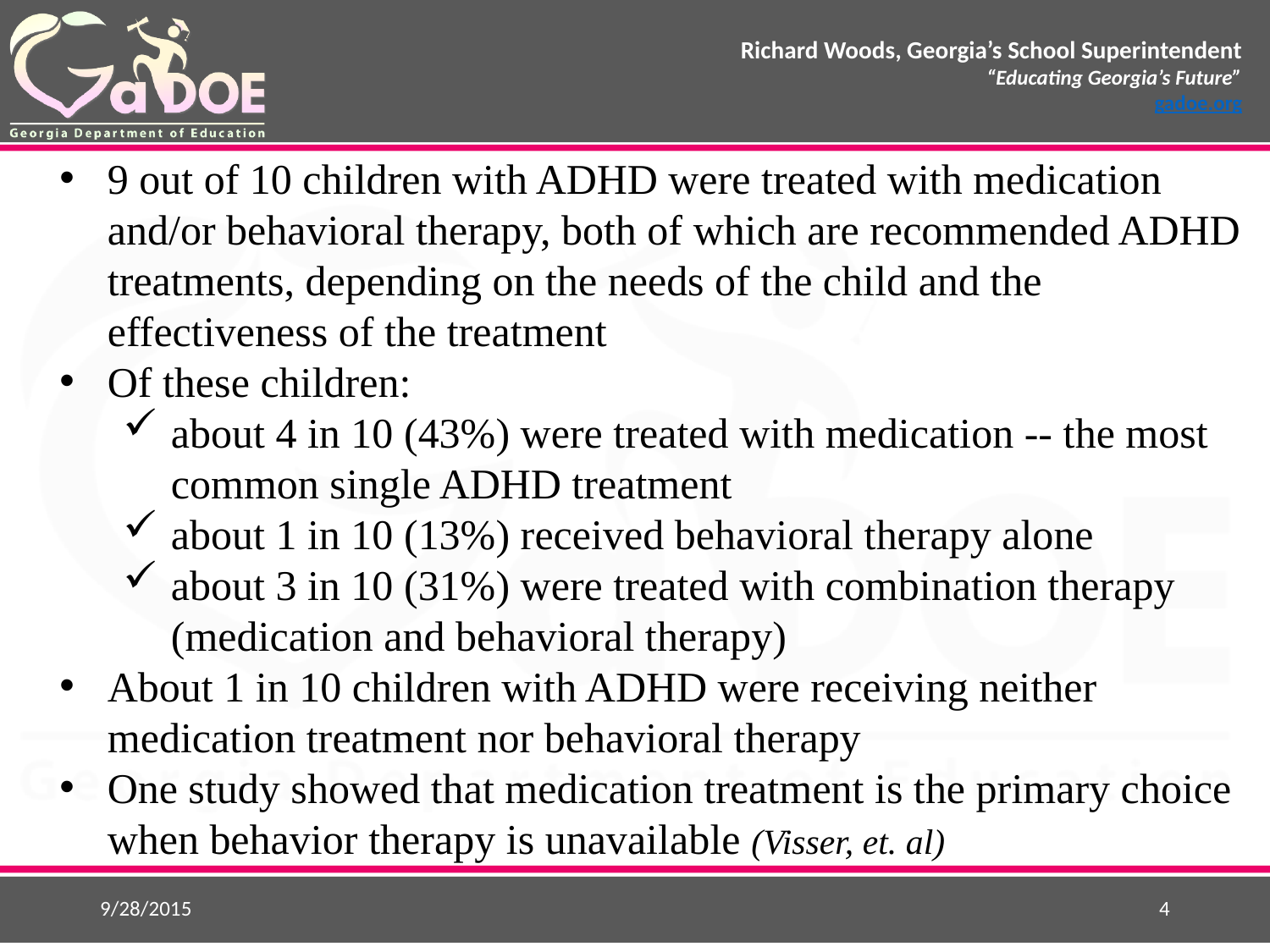

9 out of 10 children with ADHD were treated with medication and/or behavioral therapy, both of which are recommended ADHD treatments, depending on the needs of the child and the effectiveness of the treatment
Of these children:
about 4 in 10 (43%) were treated with medication -- the most common single ADHD treatment
about 1 in 10 (13%) received behavioral therapy alone
about 3 in 10 (31%) were treated with combination therapy (medication and behavioral therapy)
About 1 in 10 children with ADHD were receiving neither medication treatment nor behavioral therapy
One study showed that medication treatment is the primary choice when behavior therapy is unavailable (Visser, et. al)
9/28/2015
4